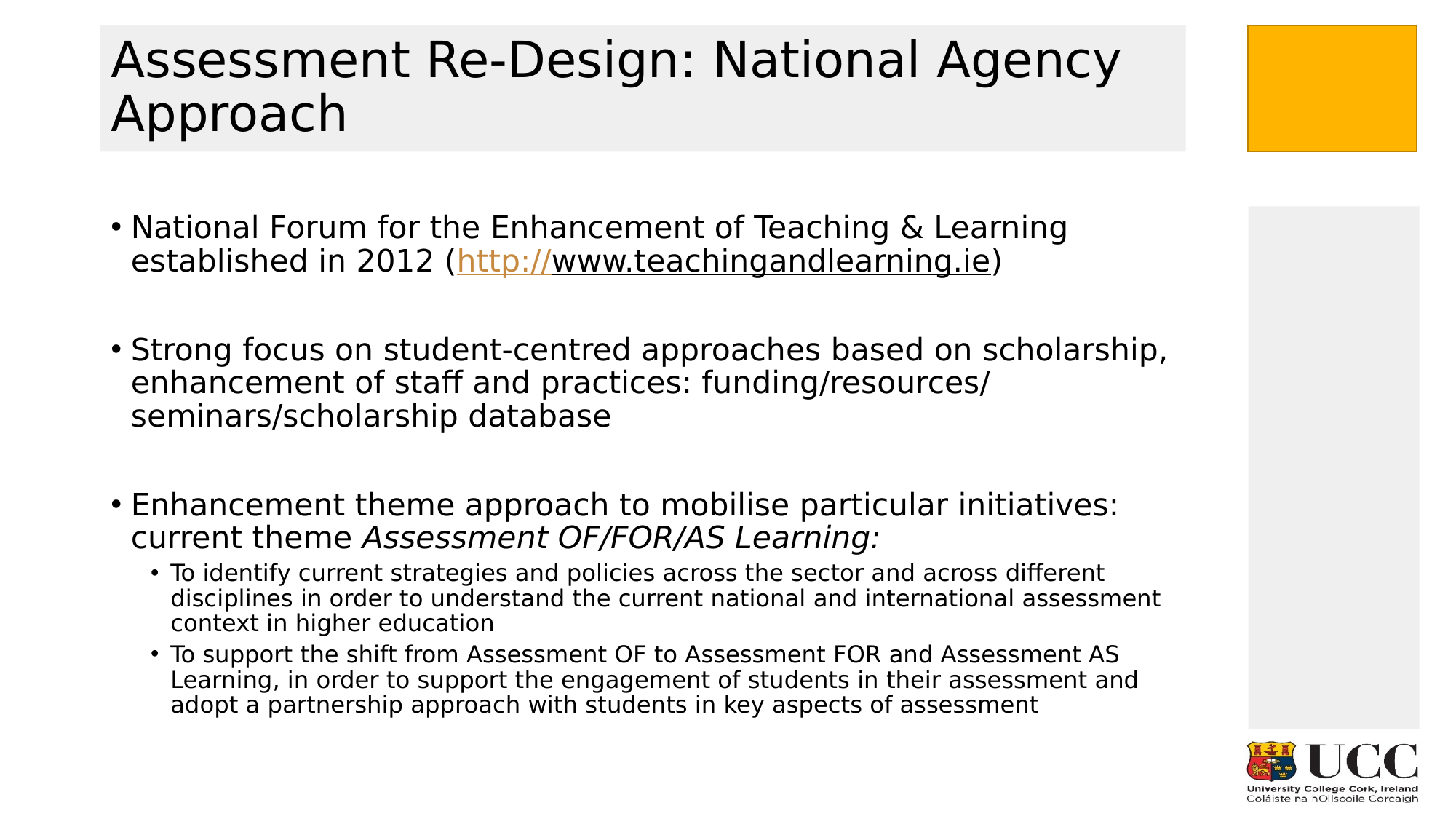

# Assessment Re-Design: National Agency Approach
National Forum for the Enhancement of Teaching & Learning established in 2012 (http://www.teachingandlearning.ie)

Strong focus on student-centred approaches based on scholarship, enhancement of staff and practices: funding/resources/ seminars/scholarship database

Enhancement theme approach to mobilise particular initiatives: current theme Assessment OF/FOR/AS Learning:
To identify current strategies and policies across the sector and across different disciplines in order to understand the current national and international assessment context in higher education
To support the shift from Assessment OF to Assessment FOR and Assessment AS Learning, in order to support the engagement of students in their assessment and adopt a partnership approach with students in key aspects of assessment